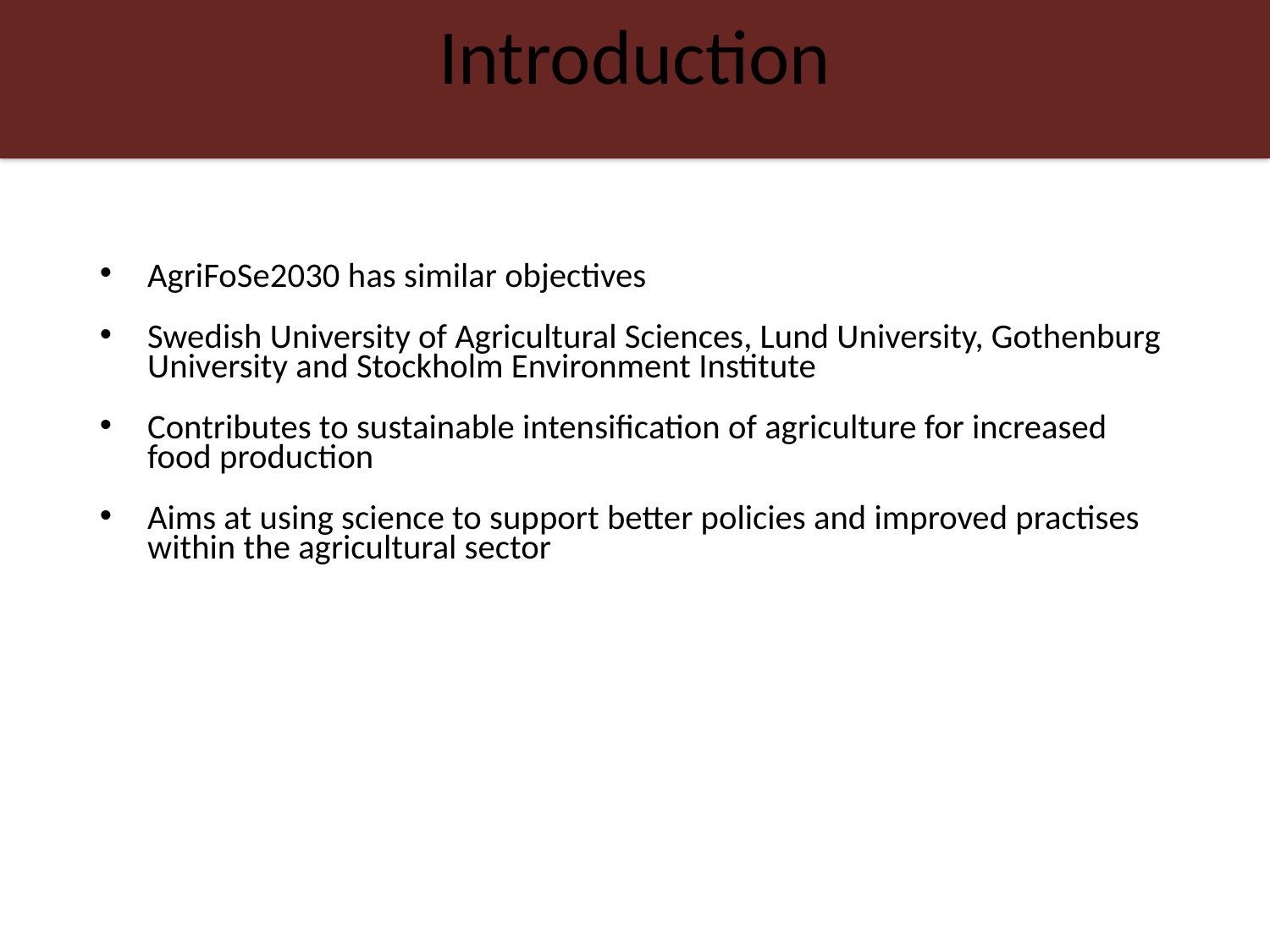

# Introduction
AgriFoSe2030 has similar objectives

Swedish University of Agricultural Sciences, Lund University, Gothenburg University and Stockholm Environment Institute

Contributes to sustainable intensification of agriculture for increased food production

Aims at using science to support better policies and improved practises within the agricultural sector